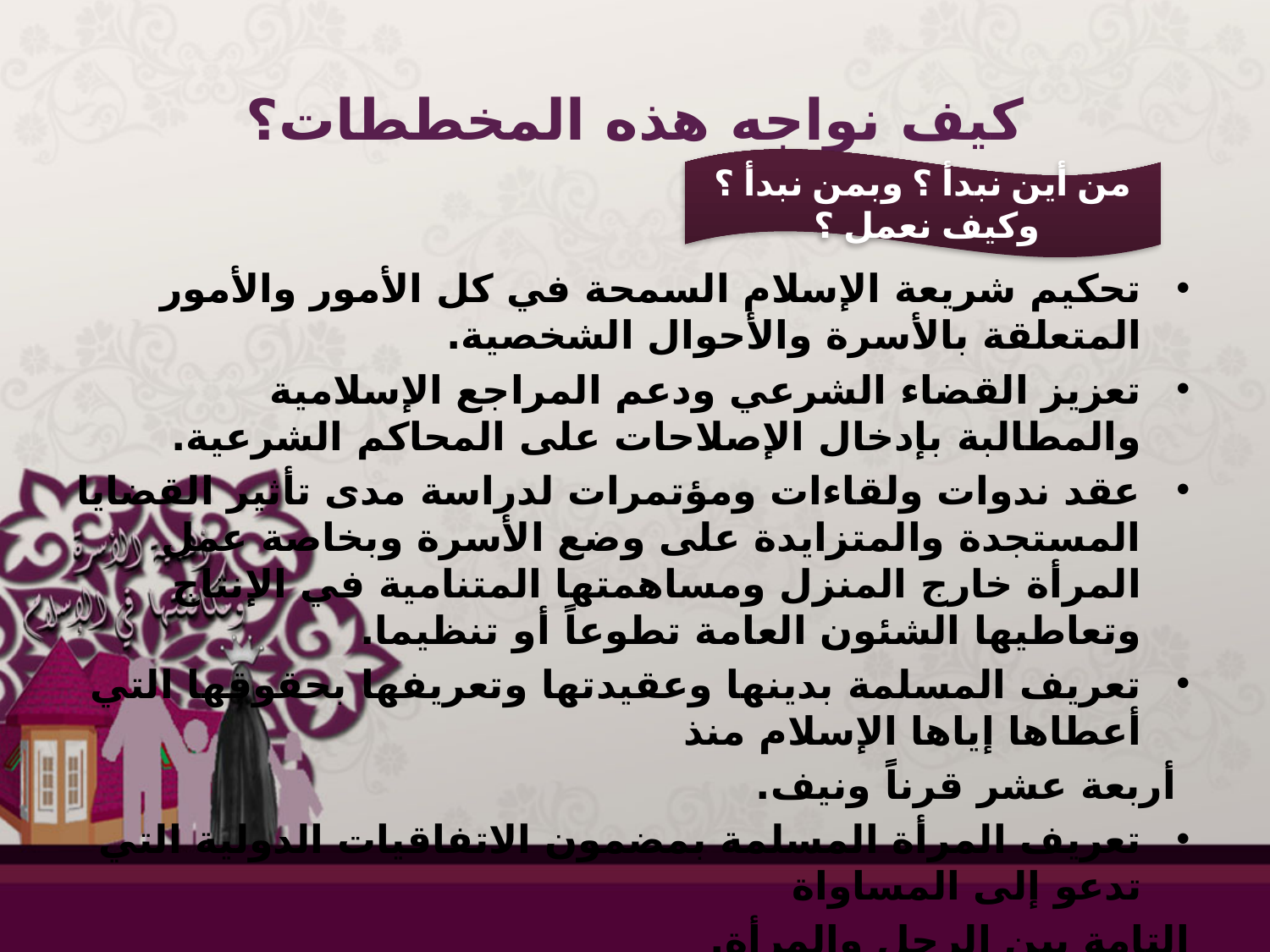

# كيف نواجه هذه المخططات؟

من أين نبدأ ؟ وبمن نبدأ ؟ وكيف نعمل ؟
تحكيم شريعة الإسلام السمحة في كل الأمور والأمور المتعلقة بالأسرة والأحوال الشخصية.
تعزيز القضاء الشرعي ودعم المراجع الإسلامية والمطالبة بإدخال الإصلاحات على المحاكم الشرعية.
عقد ندوات ولقاءات ومؤتمرات لدراسة مدى تأثير القضايا المستجدة والمتزايدة على وضع الأسرة وبخاصة عمل المرأة خارج المنزل ومساهمتها المتنامية في الإنتاج وتعاطيها الشئون العامة تطوعاً أو تنظيما.
تعريف المسلمة بدينها وعقيدتها وتعريفها بحقوقها التي أعطاها إياها الإسلام منذ
 أربعة عشر قرناً ونيف.
تعريف المرأة المسلمة بمضمون الاتفاقيات الدولية التي تدعو إلى المساواة
التامة بين الرجل والمرأة.
العودة الصادقة إلى الذات ومحاولة إصلاح الخلل الذي طرأ على مجتمعاتنا
وسمح لأعدائنا أن يقنعوا أبنائنا بالسير معهم في حربهم على ديننا وقيمنا.